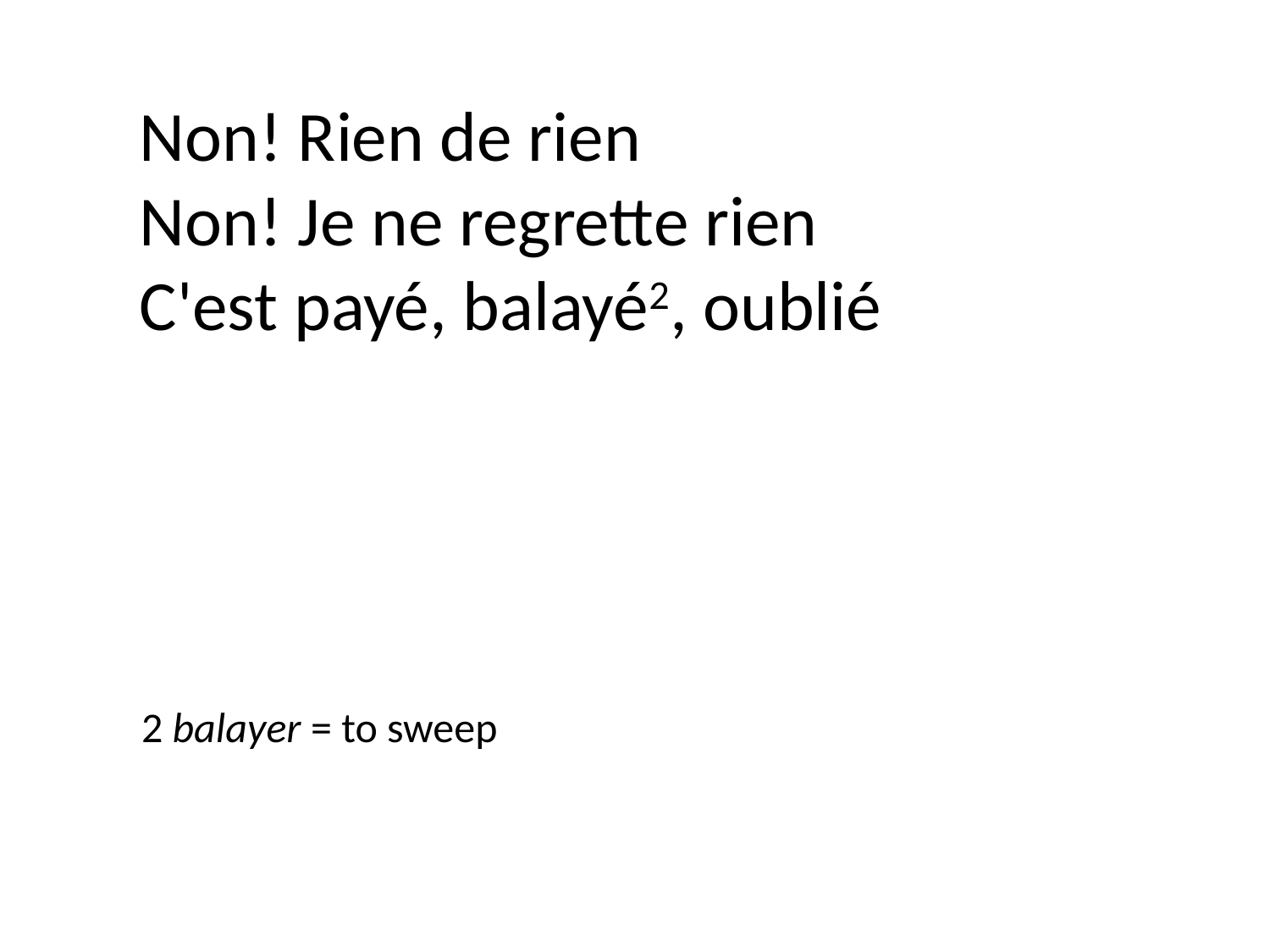

Non! Rien de rien
Non! Je ne regrette rien
C'est payé, balayé2, oublié
2 balayer = to sweep